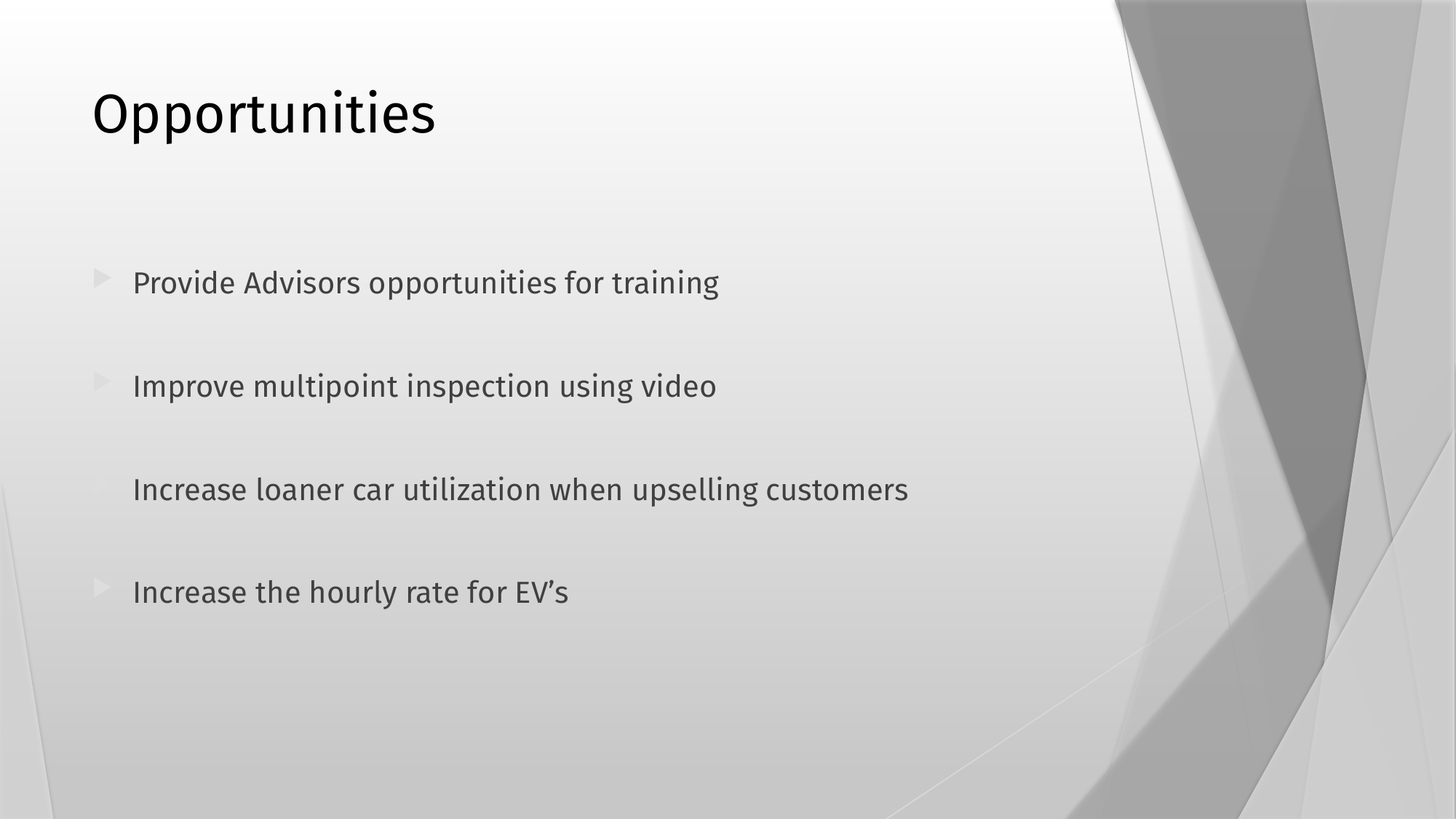

# Opportunities
Provide Advisors opportunities for training

Improve multipoint inspection using video

Increase loaner car utilization when upselling customers

Increase the hourly rate for EV’s